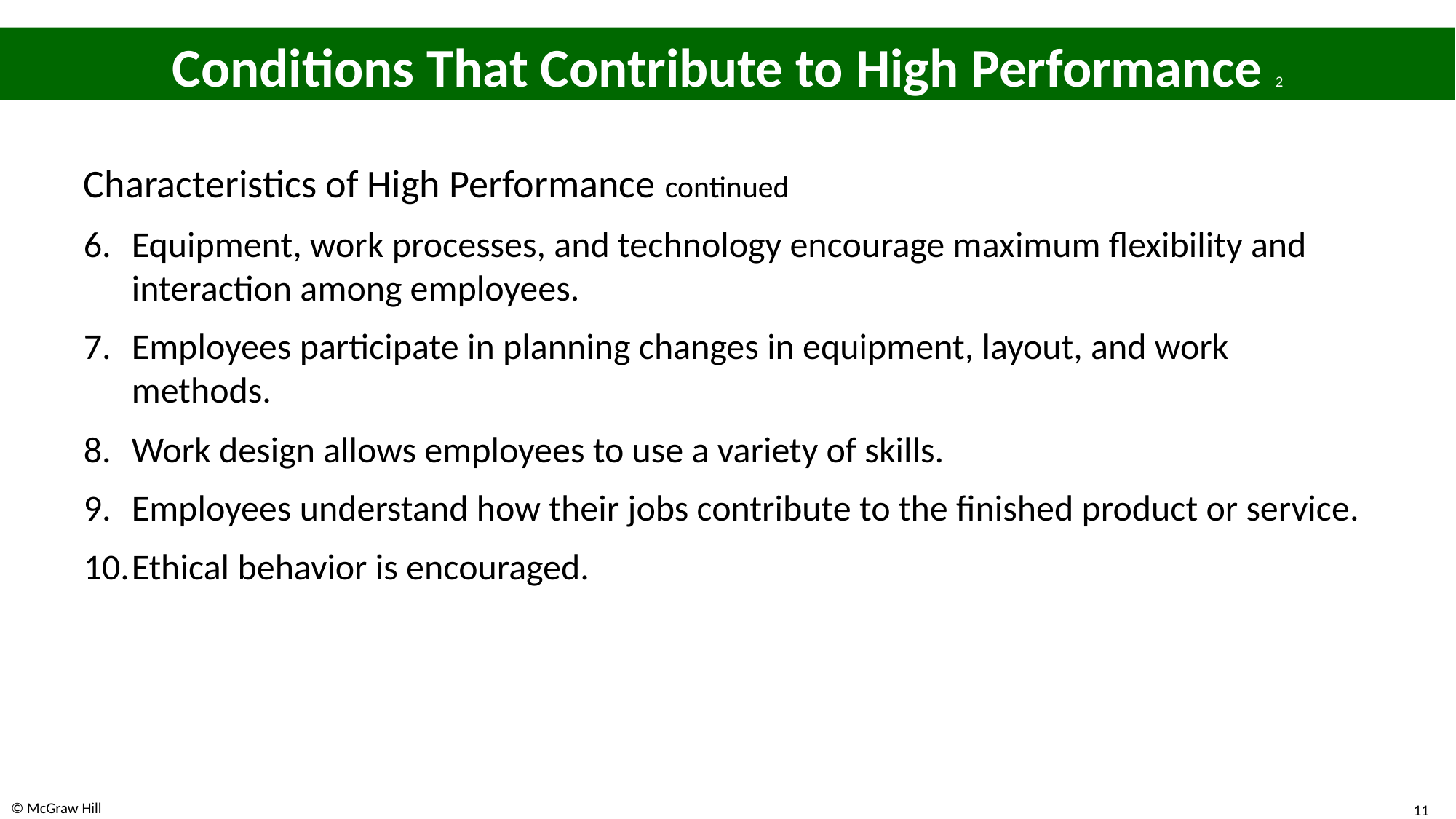

# Conditions That Contribute to High Performance 2
Characteristics of High Performance continued
Equipment, work processes, and technology encourage maximum flexibility and interaction among employees.
Employees participate in planning changes in equipment, layout, and work methods.
Work design allows employees to use a variety of skills.
Employees understand how their jobs contribute to the finished product or service.
Ethical behavior is encouraged.